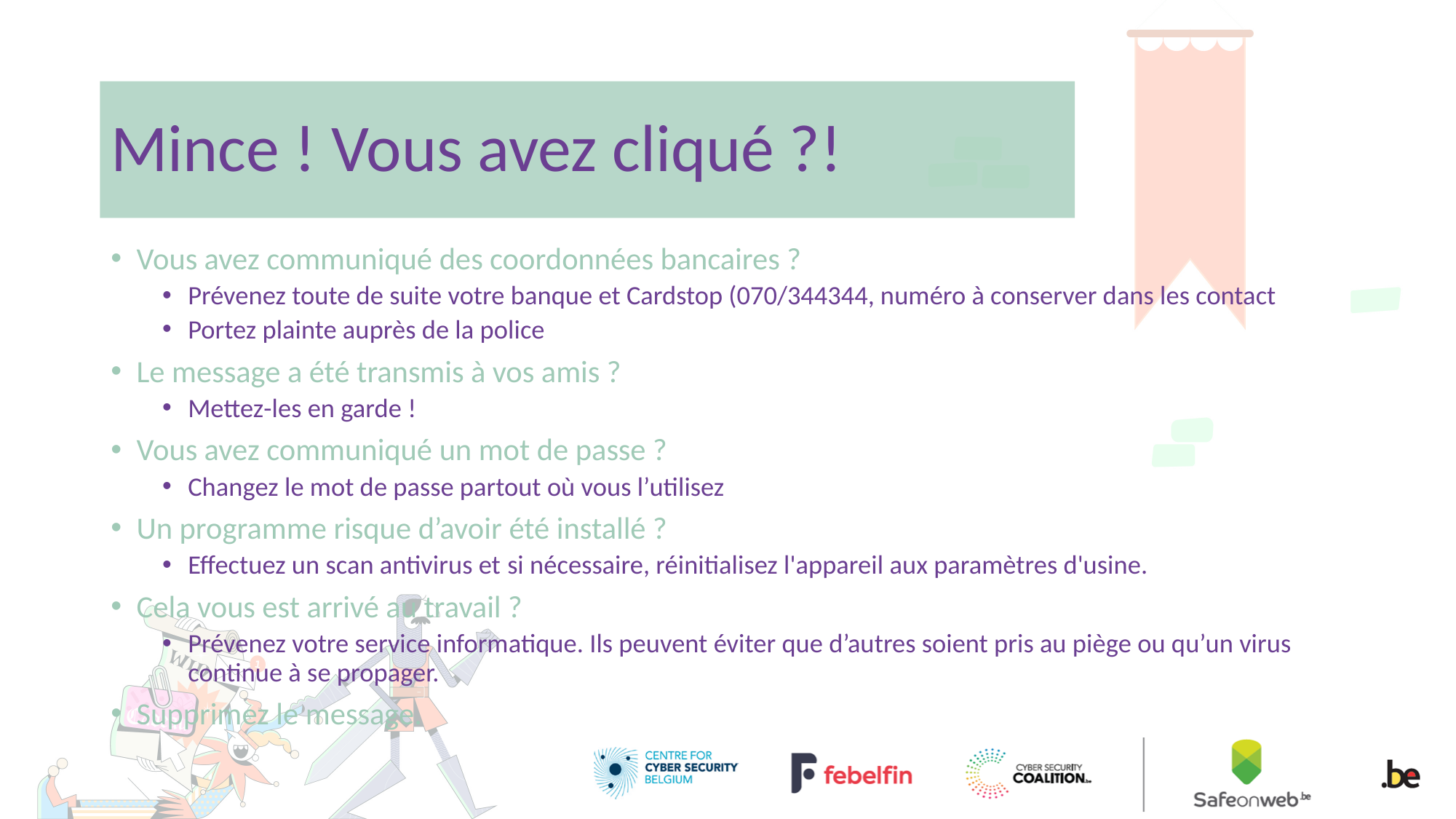

# Mince ! Vous avez cliqué ?!
Vous avez communiqué des coordonnées bancaires ?
Prévenez toute de suite votre banque et Cardstop (070/344344, numéro à conserver dans les contact
Portez plainte auprès de la police
Le message a été transmis à vos amis ?
Mettez-les en garde !
Vous avez communiqué un mot de passe ?
Changez le mot de passe partout où vous l’utilisez
Un programme risque d’avoir été installé ?
Effectuez un scan antivirus et si nécessaire, réinitialisez l'appareil aux paramètres d'usine.
Cela vous est arrivé au travail ?
Prévenez votre service informatique. Ils peuvent éviter que d’autres soient pris au piège ou qu’un virus continue à se propager.
Supprimez le message.